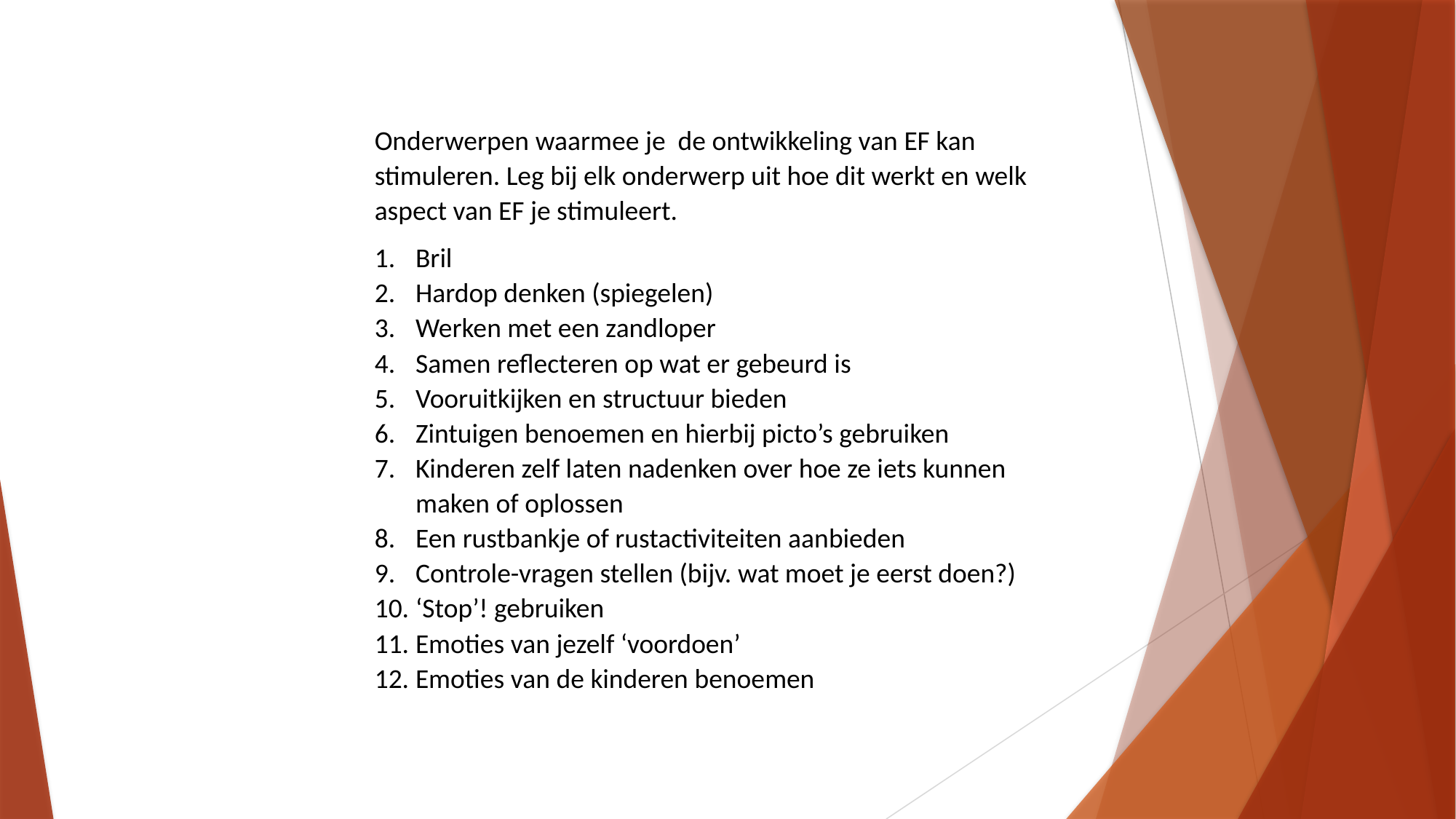

Onderwerpen waarmee je  de ontwikkeling van EF kan stimuleren. Leg bij elk onderwerp uit hoe dit werkt en welk aspect van EF je stimuleert.
Bril
Hardop denken (spiegelen)
Werken met een zandloper
Samen reflecteren op wat er gebeurd is
Vooruitkijken en structuur bieden
Zintuigen benoemen en hierbij picto’s gebruiken
Kinderen zelf laten nadenken over hoe ze iets kunnen maken of oplossen
Een rustbankje of rustactiviteiten aanbieden
Controle-vragen stellen (bijv. wat moet je eerst doen?)
‘Stop’! gebruiken
Emoties van jezelf ‘voordoen’
Emoties van de kinderen benoemen